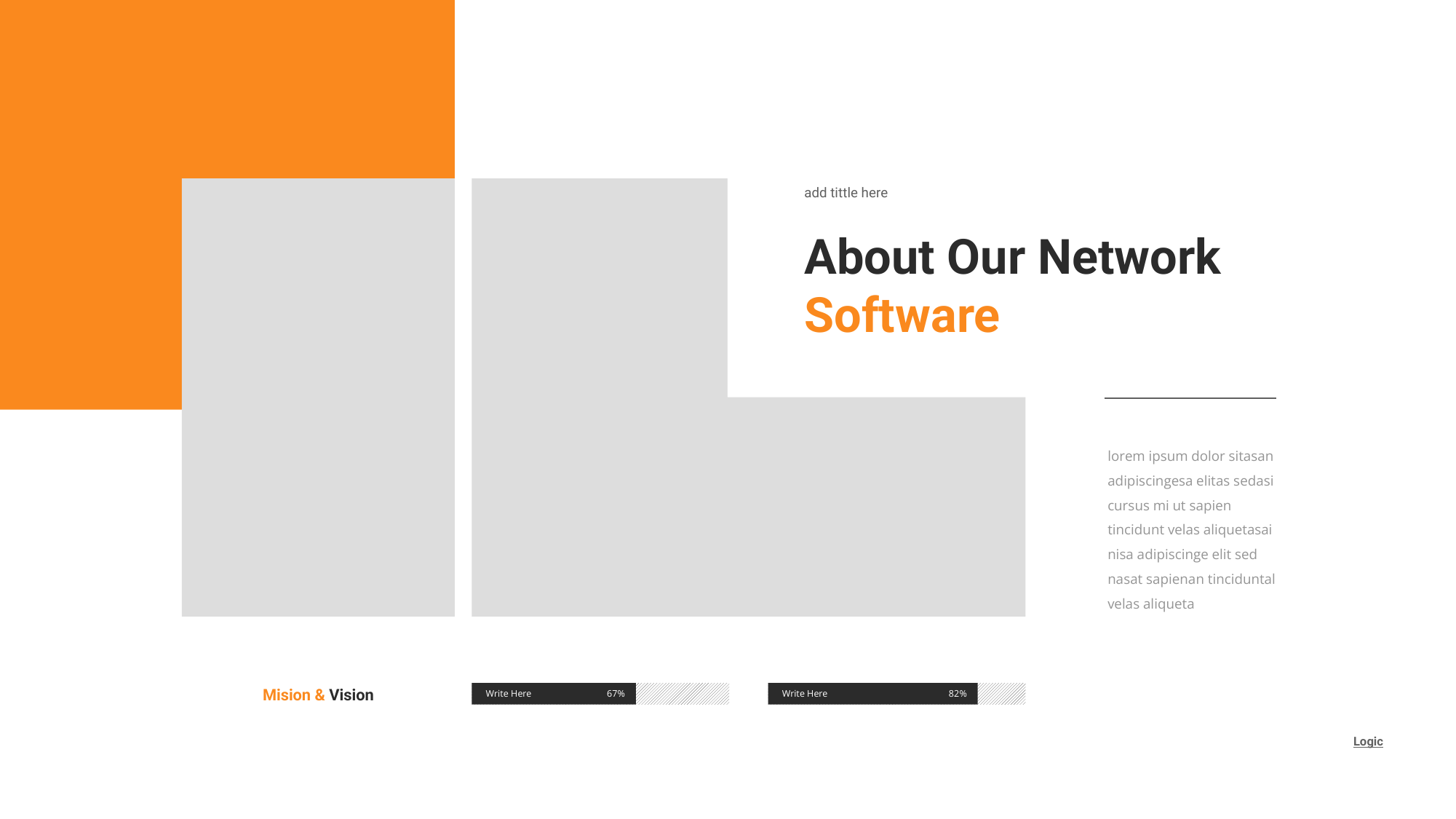

add tittle here
About Our Network Software
lorem ipsum dolor sitasan adipiscingesa elitas sedasi cursus mi ut sapien tincidunt velas aliquetasai nisa adipiscinge elit sed nasat sapienan tinciduntal velas aliqueta
Mision & Vision

82%
Write Here
67%

Write Here
Logic